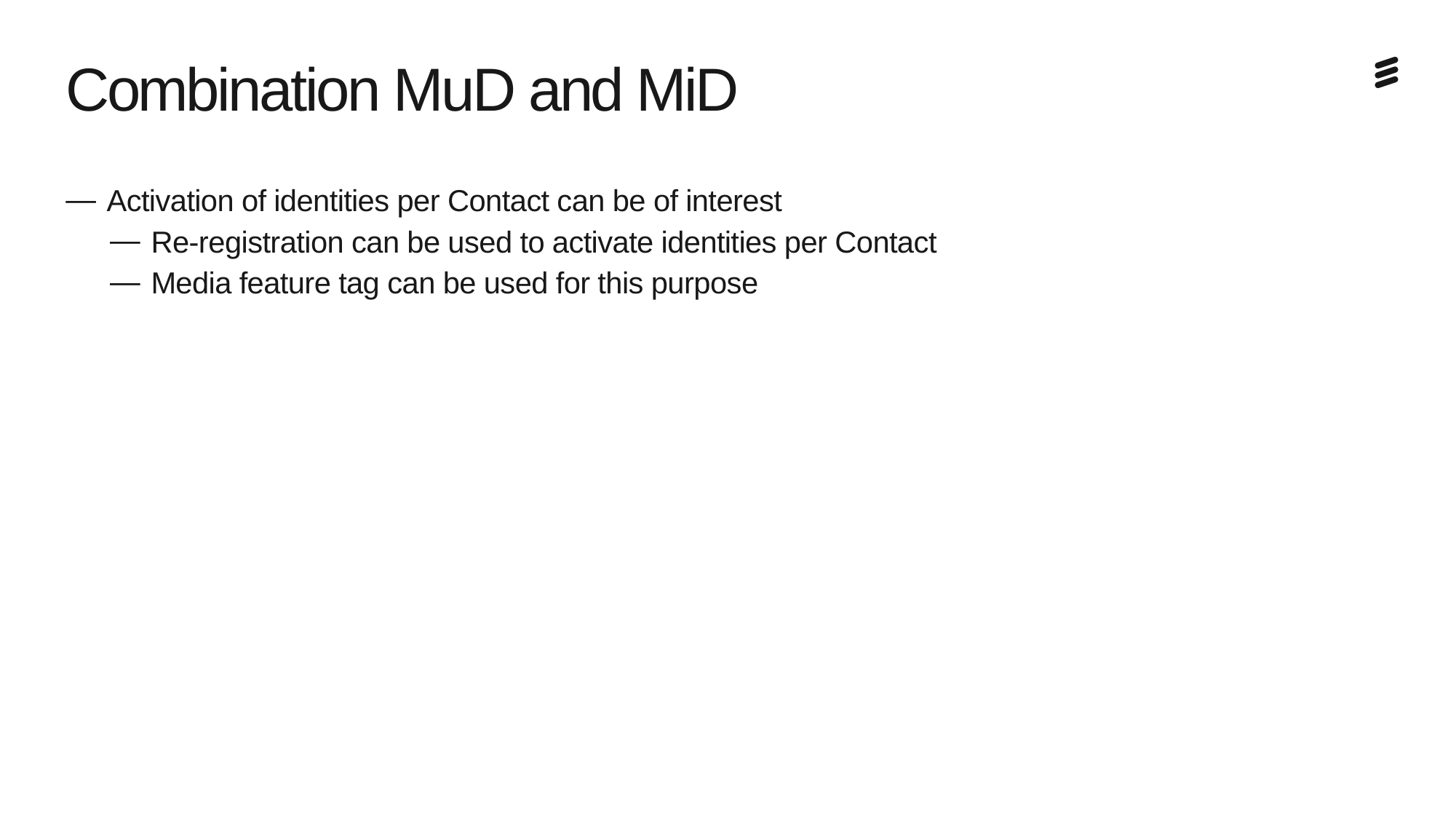

# Combination MuD and MiD
Activation of identities per Contact can be of interest
Re-registration can be used to activate identities per Contact
Media feature tag can be used for this purpose